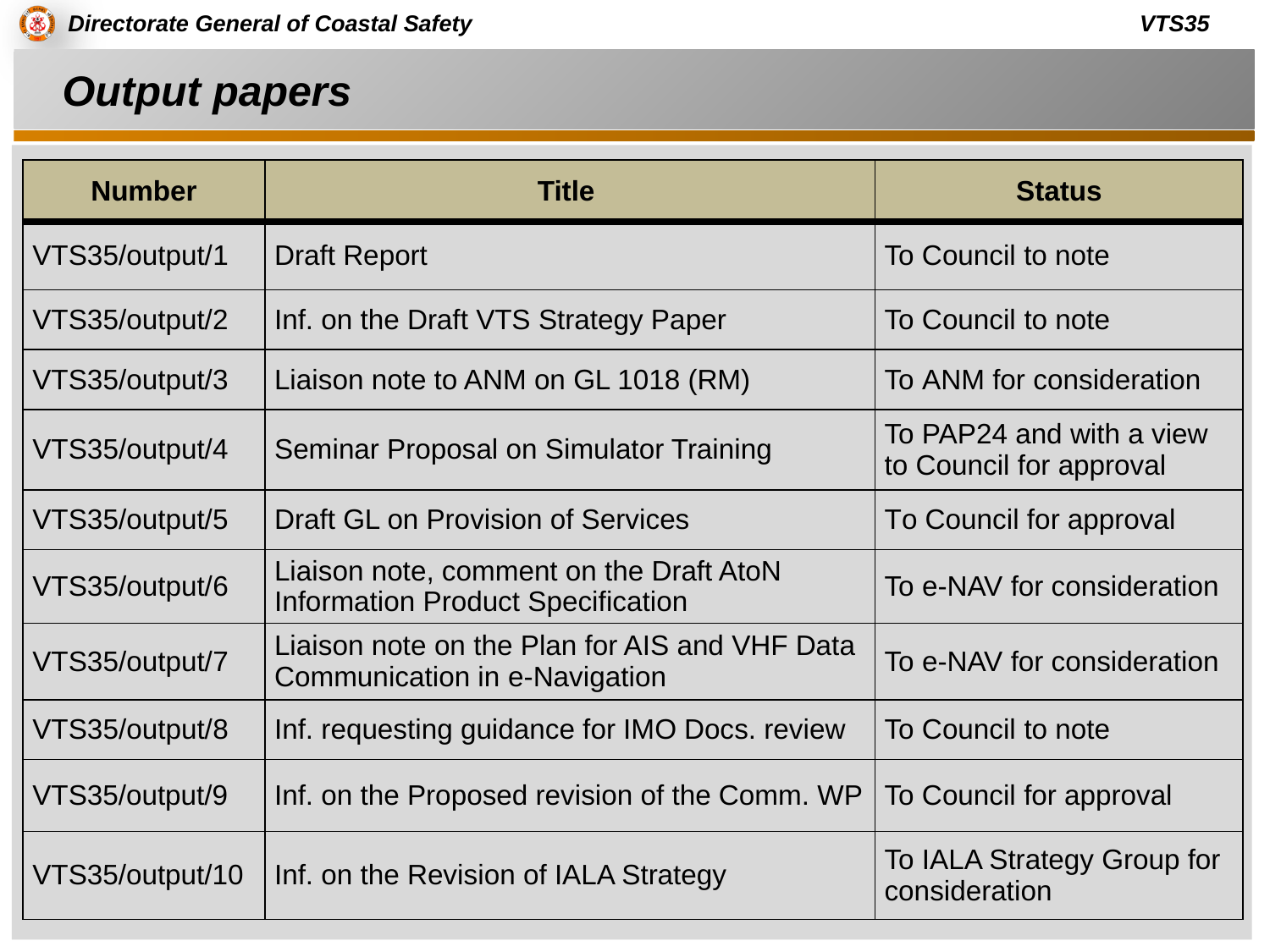

# Output papers
| Number | Title | Status |
| --- | --- | --- |
| VTS35/output/1 | Draft Report | To Council to note |
| VTS35/output/2 | Inf. on the Draft VTS Strategy Paper | To Council to note |
| VTS35/output/3 | Liaison note to ANM on GL 1018 (RM) | To ANM for consideration |
| VTS35/output/4 | Seminar Proposal on Simulator Training | To PAP24 and with a view to Council for approval |
| VTS35/output/5 | Draft GL on Provision of Services | To Council for approval |
| VTS35/output/6 | Liaison note, comment on the Draft AtoN Information Product Specification | To e-NAV for consideration |
| VTS35/output/7 | Liaison note on the Plan for AIS and VHF Data Communication in e-Navigation | To e-NAV for consideration |
| VTS35/output/8 | Inf. requesting guidance for IMO Docs. review | To Council to note |
| VTS35/output/9 | Inf. on the Proposed revision of the Comm. WP | To Council for approval |
| VTS35/output/10 | Inf. on the Revision of IALA Strategy | To IALA Strategy Group for consideration |